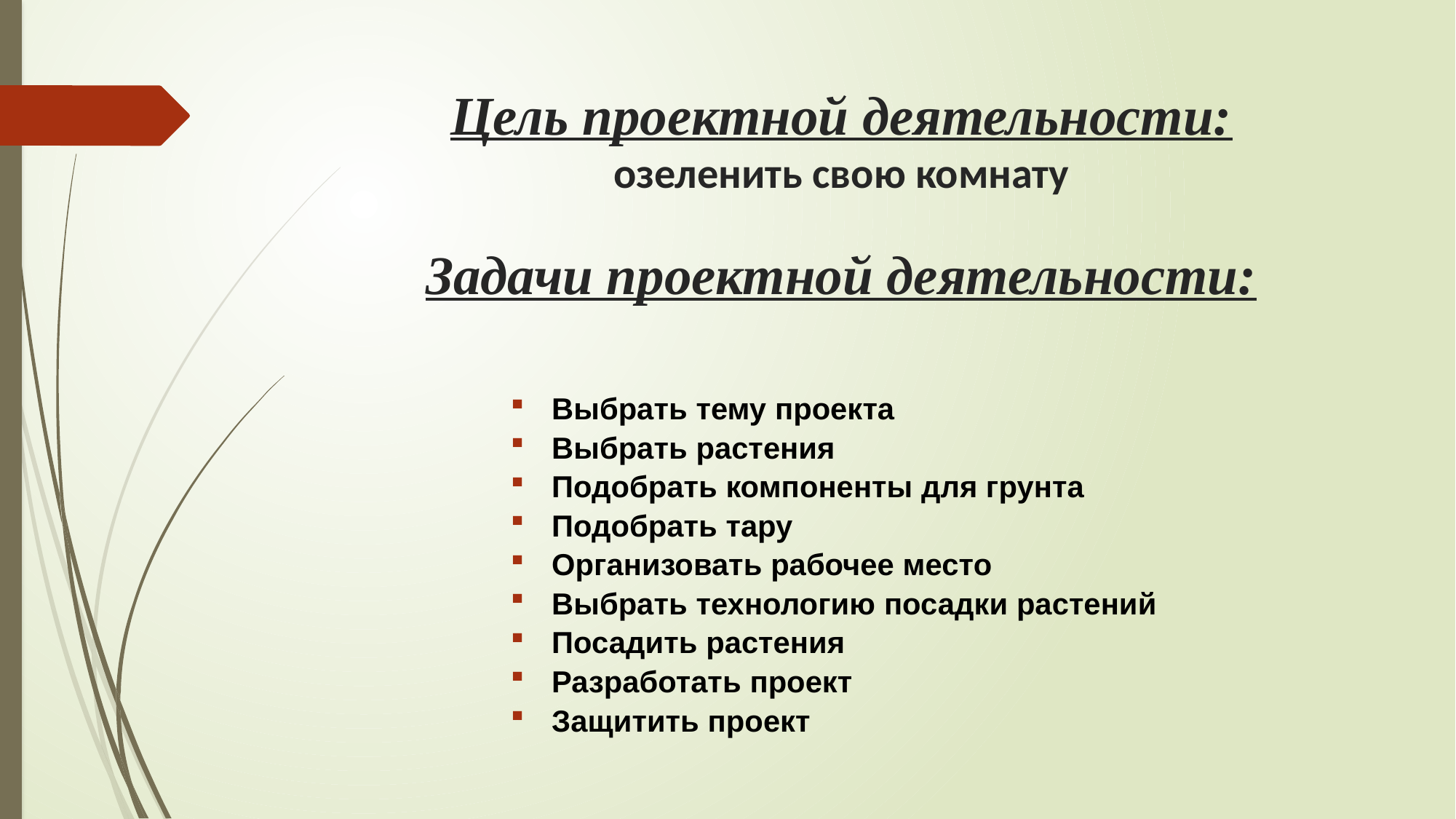

# Цель проектной деятельности: озеленить свою комнату Задачи проектной деятельности:
Выбрать тему проекта
Выбрать растения
Подобрать компоненты для грунта
Подобрать тару
Организовать рабочее место
Выбрать технологию посадки растений
Посадить растения
Разработать проект
Защитить проект